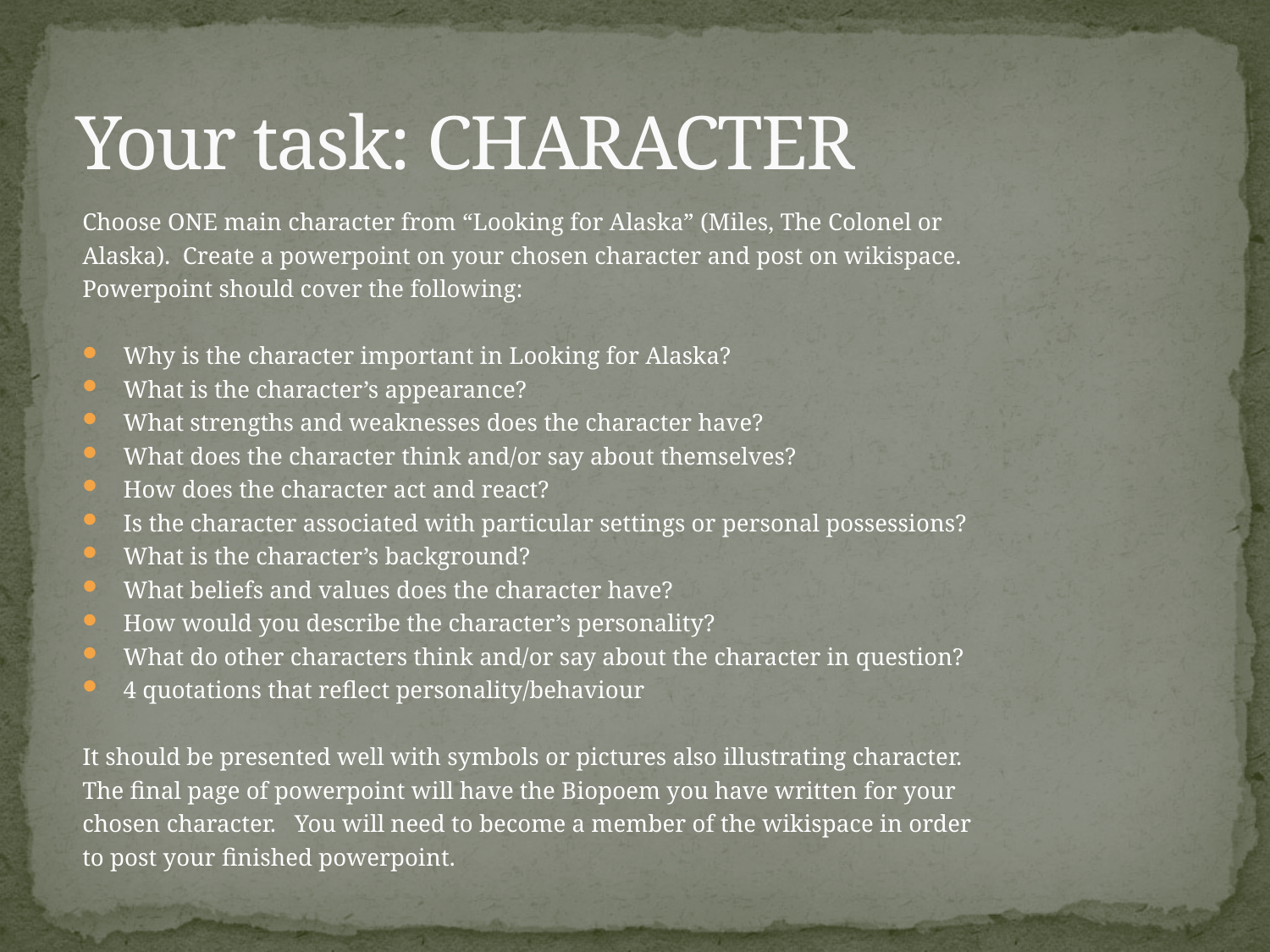

# Your task: CHARACTER
Choose ONE main character from “Looking for Alaska” (Miles, The Colonel or
Alaska).  Create a powerpoint on your chosen character and post on wikispace.
Powerpoint should cover the following:

Why is the character important in Looking for Alaska?
What is the character’s appearance?
What strengths and weaknesses does the character have?
What does the character think and/or say about themselves?
How does the character act and react?
Is the character associated with particular settings or personal possessions?
What is the character’s background?
What beliefs and values does the character have?
How would you describe the character’s personality?
What do other characters think and/or say about the character in question?
4 quotations that reflect personality/behaviour

It should be presented well with symbols or pictures also illustrating character.
The final page of powerpoint will have the Biopoem you have written for your
chosen character.   You will need to become a member of the wikispace in order
to post your finished powerpoint.